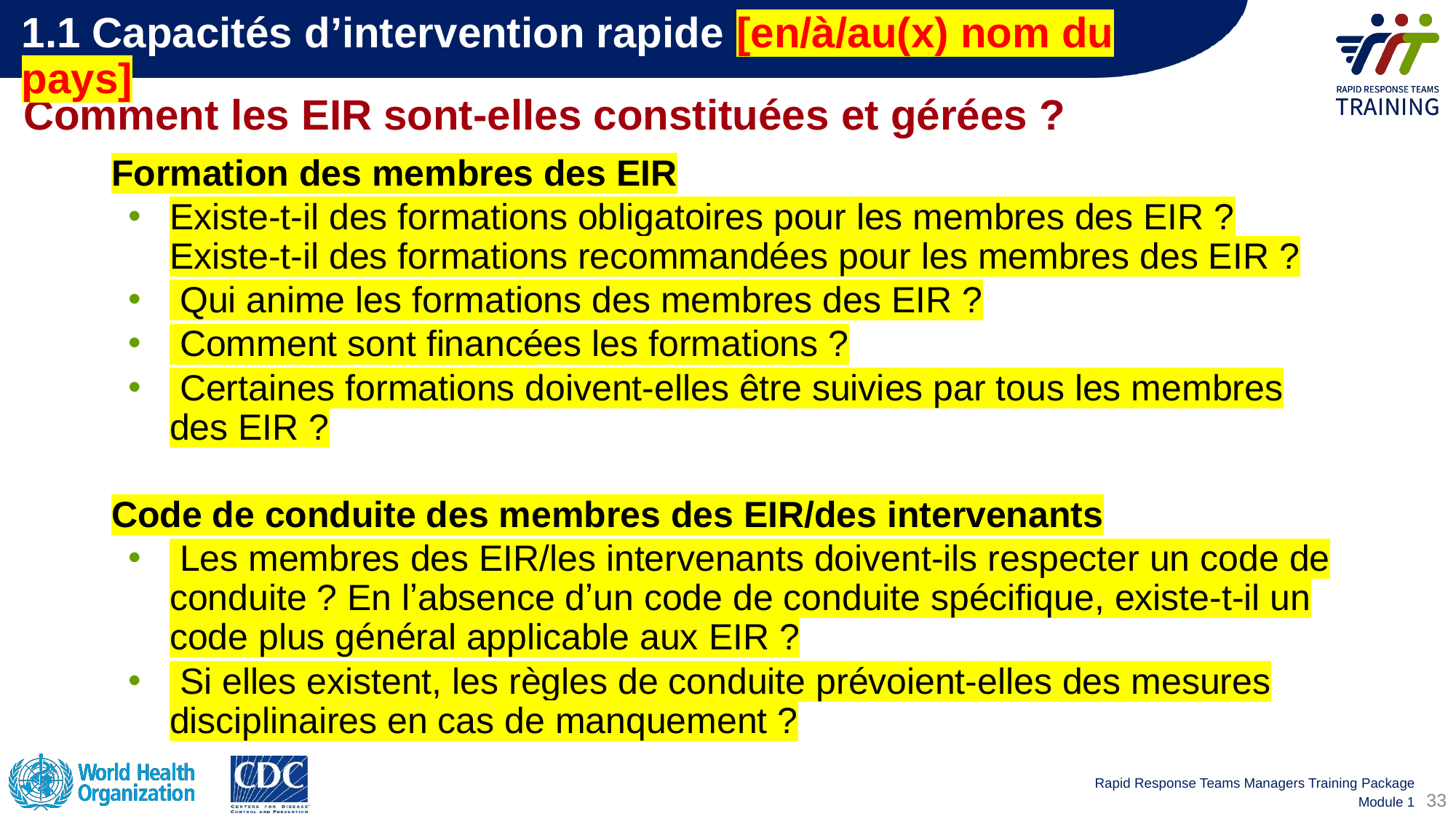

1.1 Capacités dʼintervention rapide [en/à/au(x) nom du pays]

Comment les EIR sont-elles constituées et gérées ?
Formation des membres des EIR
Existe-t-il des formations obligatoires pour les membres des EIR ? Existe-t-il des formations recommandées pour les membres des EIR ?
 Qui anime les formations des membres des EIR ?
 Comment sont financées les formations ?
 Certaines formations doivent-elles être suivies par tous les membres des EIR ?

Code de conduite des membres des EIR/des intervenants
 Les membres des EIR/les intervenants doivent-ils respecter un code de conduite ? En lʼabsence dʼun code de conduite spécifique, existe-t-il un code plus général applicable aux EIR ?
 Si elles existent, les règles de conduite prévoient-elles des mesures disciplinaires en cas de manquement ?
33